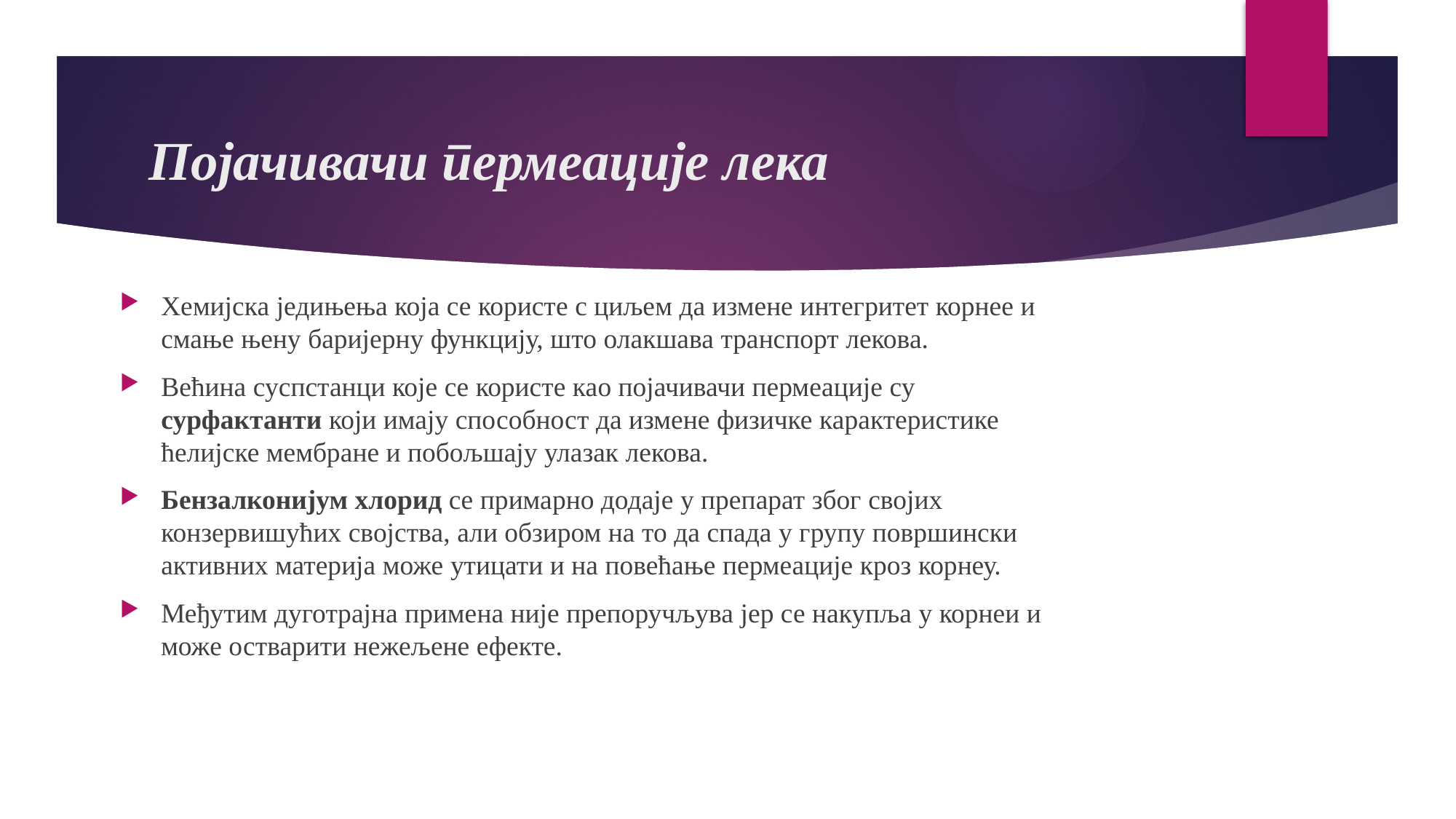

# Појачивачи пермеације лека
Хемијска једињења која се користе с циљем да измене интегритет корнее и смање њену баријерну функцију, што олакшава транспорт лекова.
Већина суспстанци које се користе као појачивачи пермеације су сурфактанти који имају способност да измене физичке карактеристике ћелијске мембране и побољшају улазак лекова.
Бензалконијум хлорид се примарно додаје у препарат због својих конзервишућих својства, али обзиром на то да спада у групу површински активних материја може утицати и на повећање пермеације кроз корнеу.
Међутим дуготрајна примена није препоручљува јер се накупља у корнеи и може остварити нежељене ефекте.